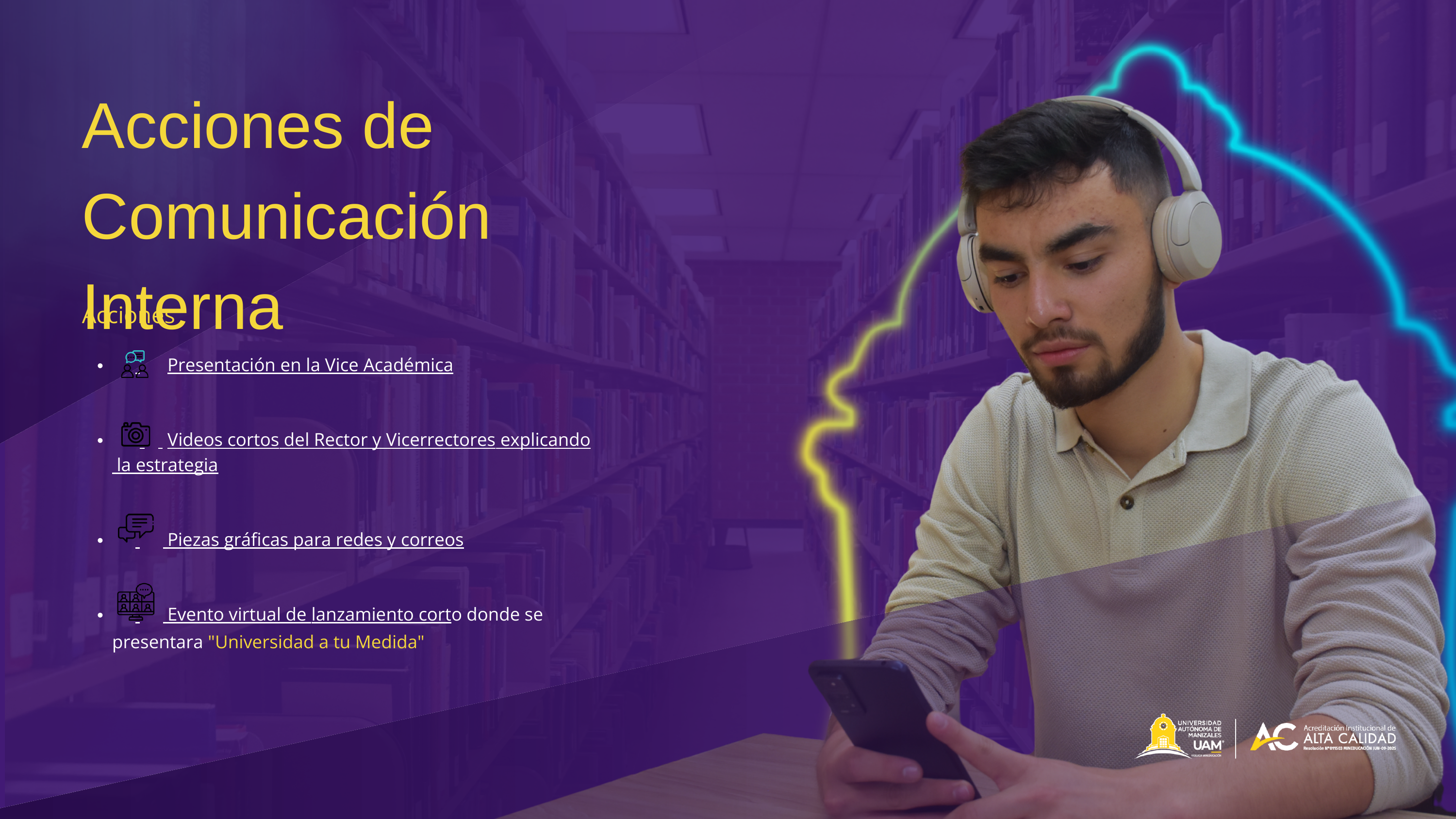

Acciones de Comunicación Interna
Acciones

            Presentación en la Vice Académica

            Videos cortos del Rector y Vicerrectores explicando la estrategia

            Piezas gráficas para redes y correos

            Evento virtual de lanzamiento corto donde se presentara "Universidad a tu Medida"